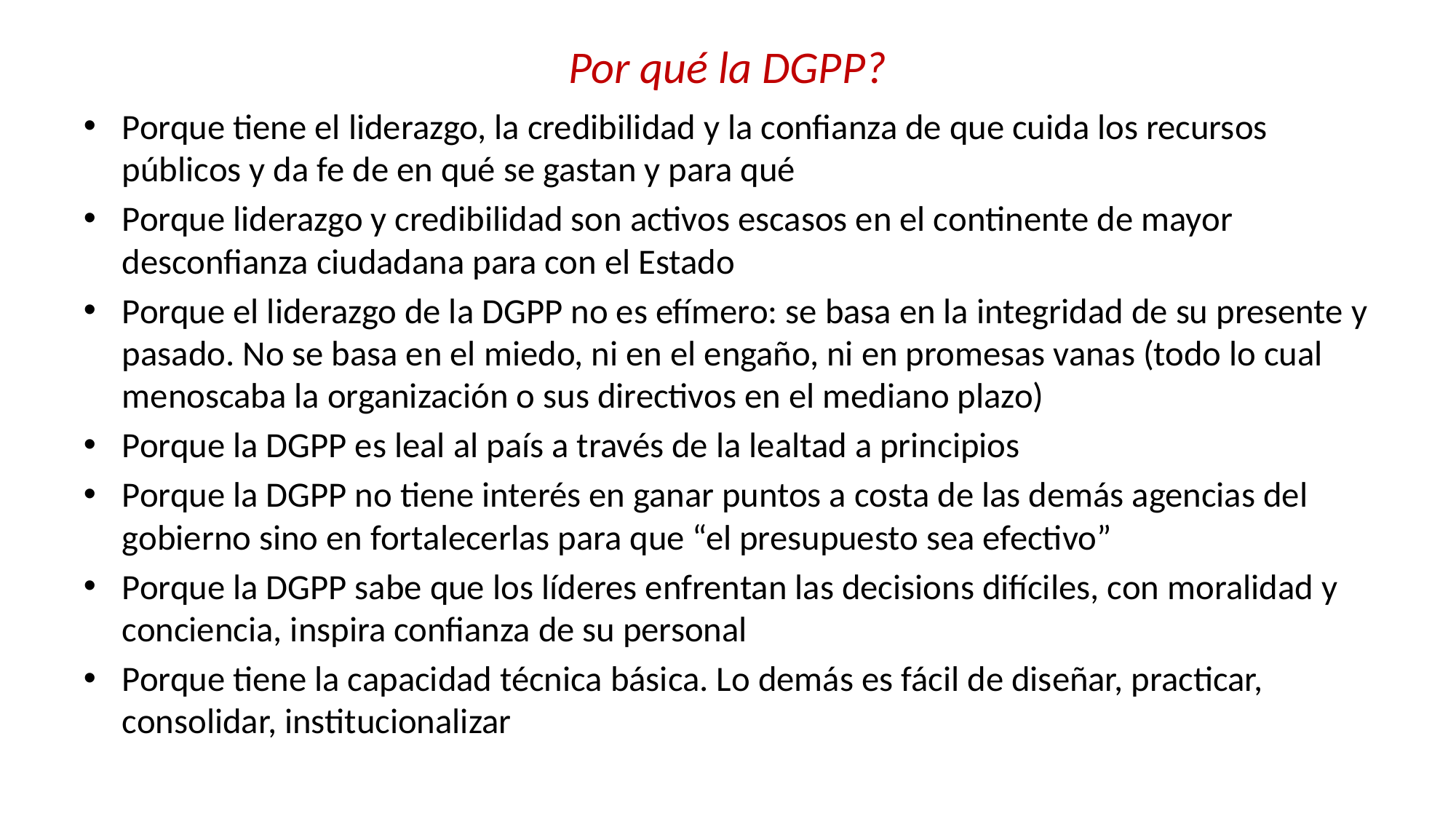

# Por qué la DGPP?
Porque tiene el liderazgo, la credibilidad y la confianza de que cuida los recursos públicos y da fe de en qué se gastan y para qué
Porque liderazgo y credibilidad son activos escasos en el continente de mayor desconfianza ciudadana para con el Estado
Porque el liderazgo de la DGPP no es efímero: se basa en la integridad de su presente y pasado. No se basa en el miedo, ni en el engaño, ni en promesas vanas (todo lo cual menoscaba la organización o sus directivos en el mediano plazo)
Porque la DGPP es leal al país a través de la lealtad a principios
Porque la DGPP no tiene interés en ganar puntos a costa de las demás agencias del gobierno sino en fortalecerlas para que “el presupuesto sea efectivo”
Porque la DGPP sabe que los líderes enfrentan las decisions difíciles, con moralidad y conciencia, inspira confianza de su personal
Porque tiene la capacidad técnica básica. Lo demás es fácil de diseñar, practicar, consolidar, institucionalizar